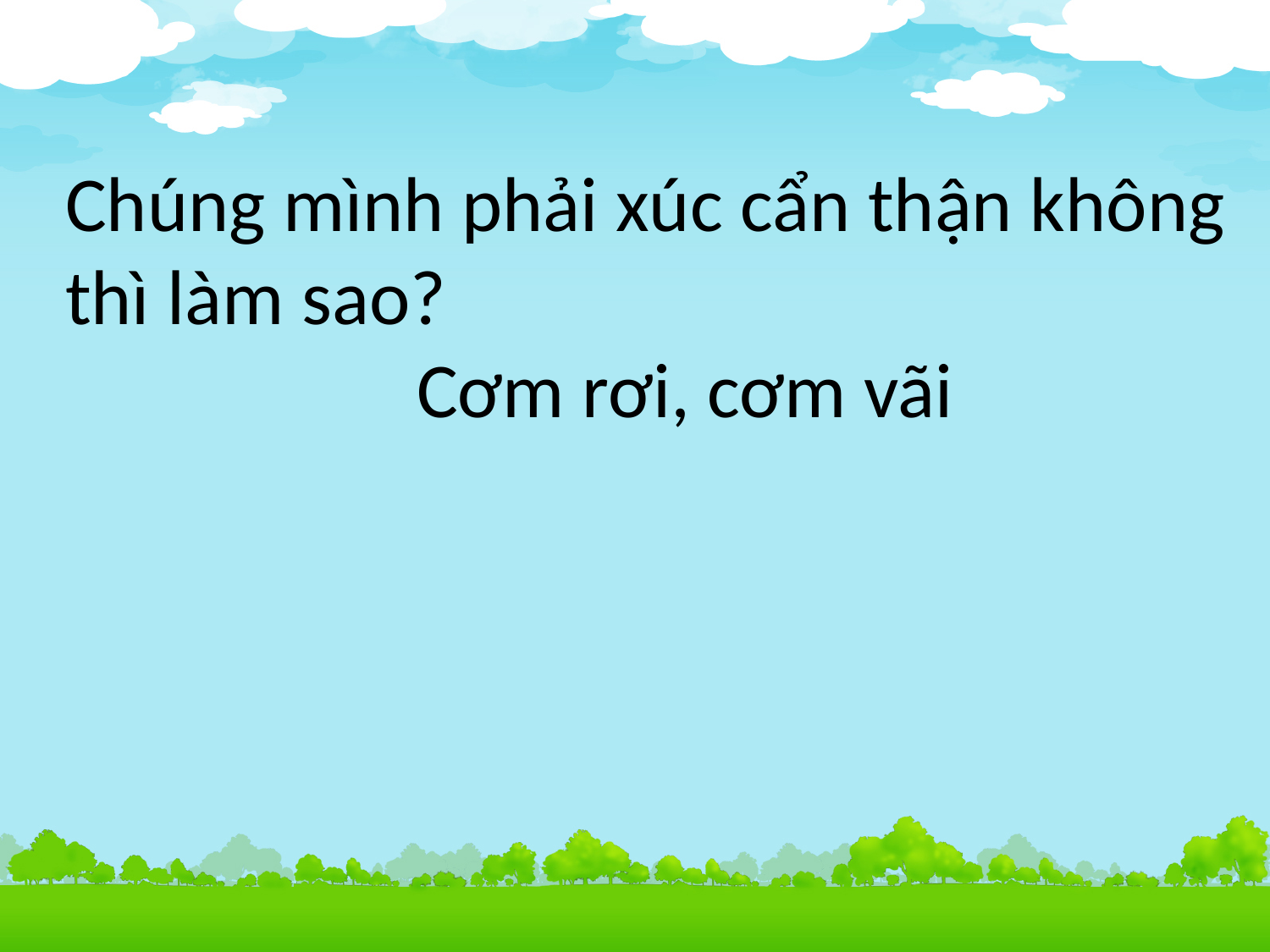

Chúng mình phải xúc cẩn thận không thì làm sao?
                    Cơm rơi, cơm vãi